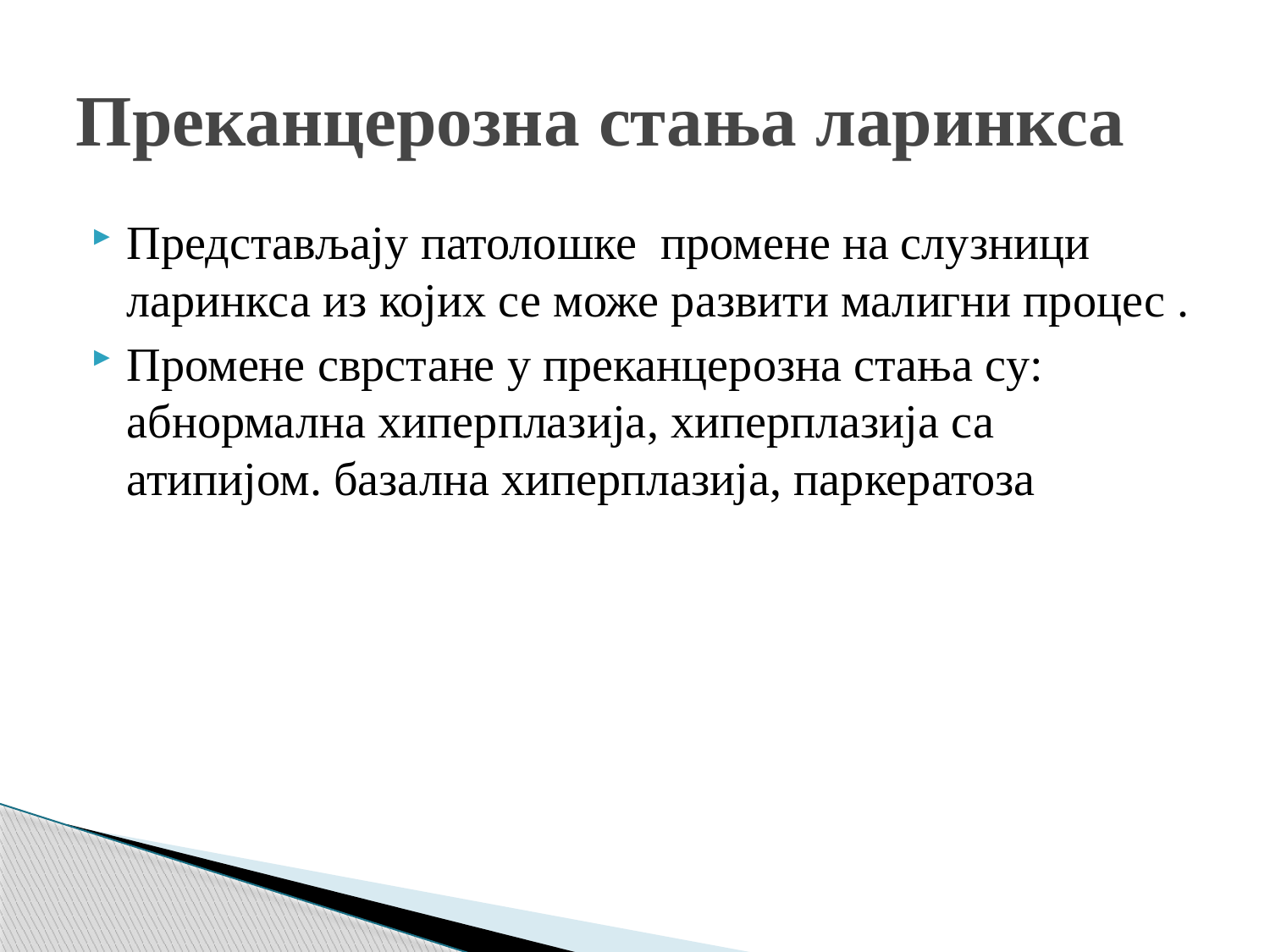

# Преканцерозна стања ларинкса
Представљају патолошке  промене на слузници ларинкса из којих се може развити малигни процес .
Промене сврстане у преканцерозна стања су: абнормална хиперплазија, хиперплазија са атипијом. базална хиперплазија, паркератоза